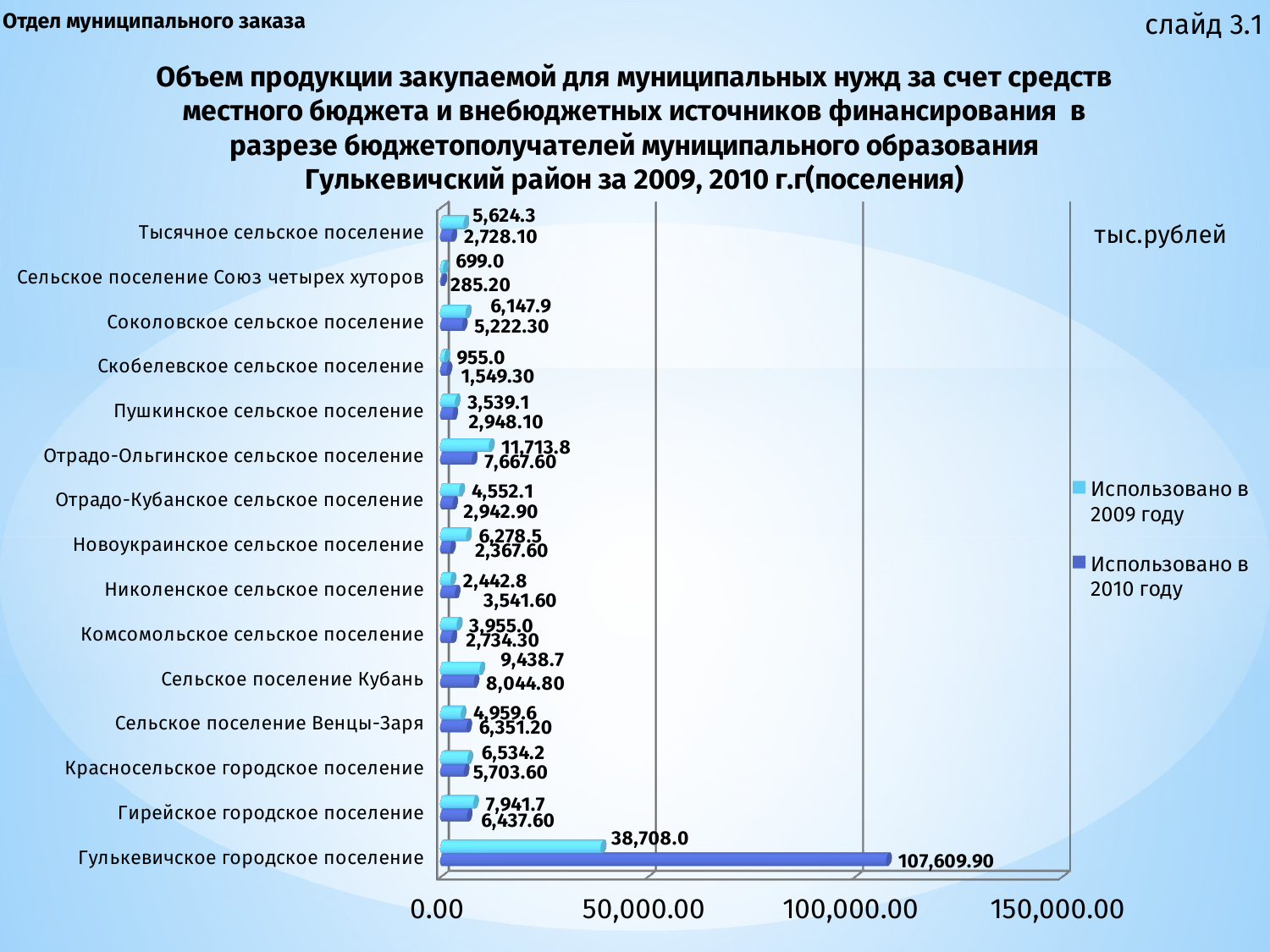

слайд 3.1
Отдел муниципального заказа

[unsupported chart]